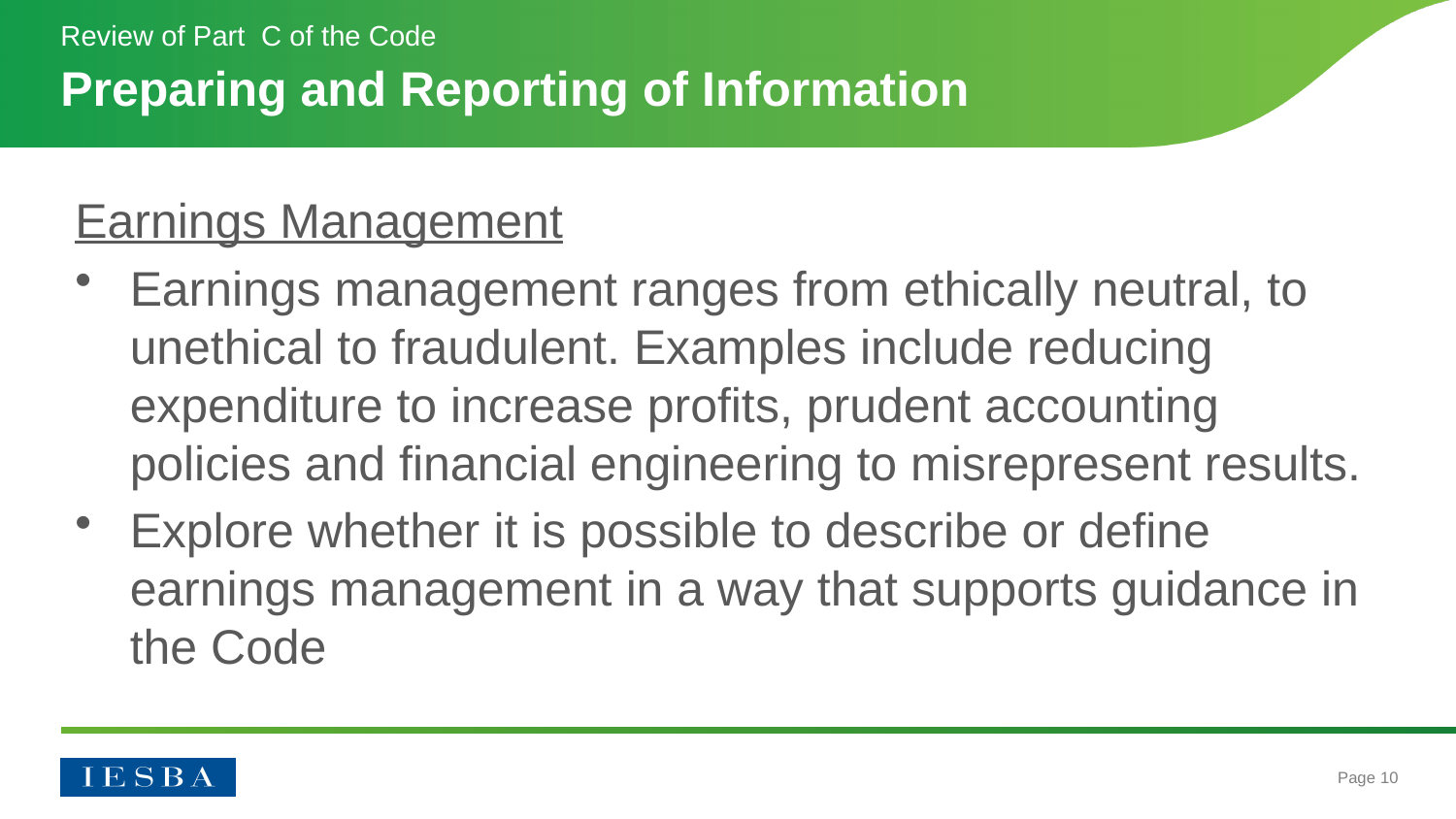

Review of Part  C of the Code
# Preparing and Reporting of Information
Earnings Management
Earnings management ranges from ethically neutral, to unethical to fraudulent. Examples include reducing expenditure to increase profits, prudent accounting policies and financial engineering to misrepresent results.
Explore whether it is possible to describe or define earnings management in a way that supports guidance in the Code